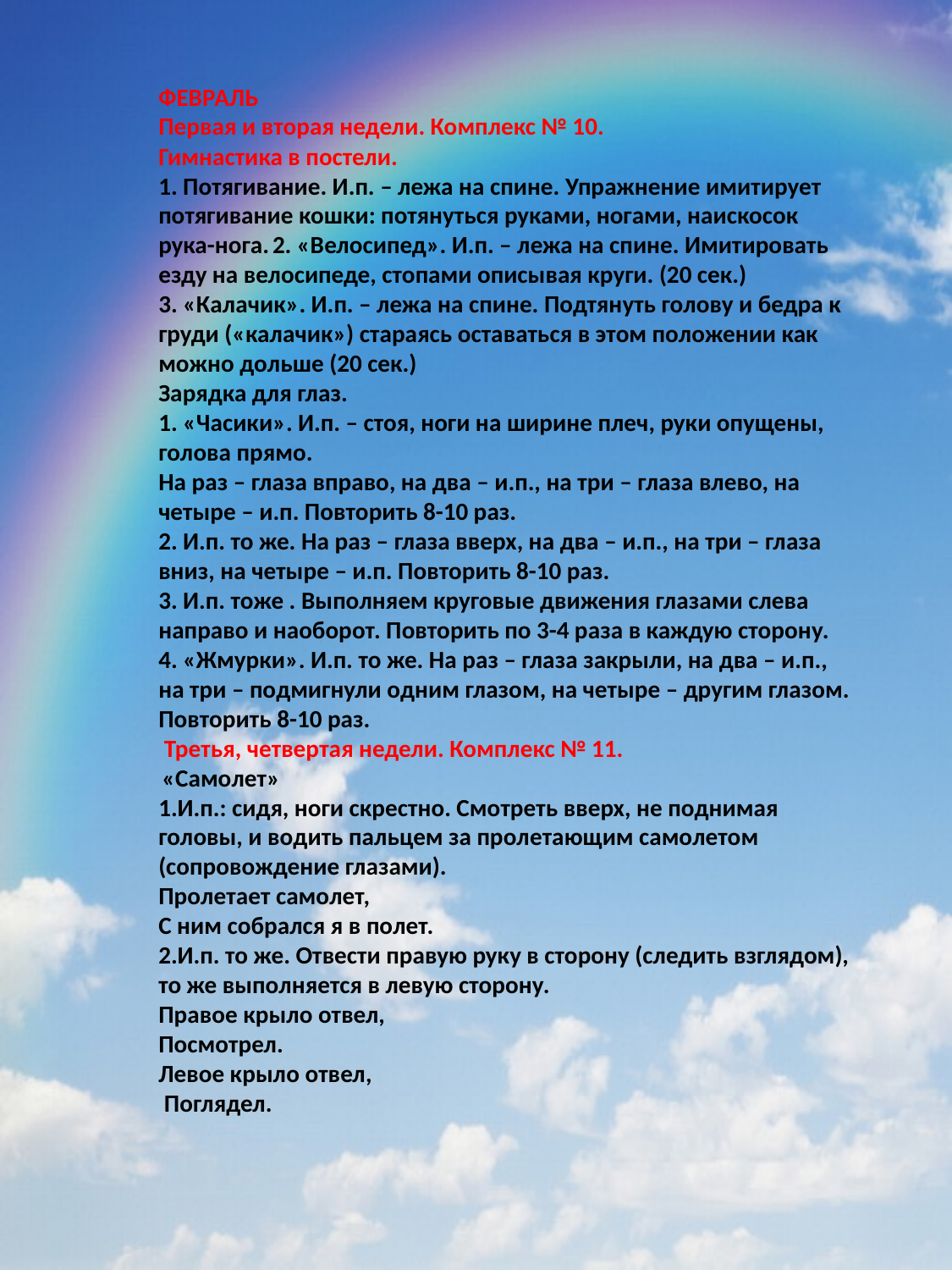

ФЕВРАЛЬ
Первая и вторая недели. Комплекс № 10.
Гимнастика в постели.
1. Потягивание. И.п. – лежа на спине. Упражнение имитирует потягивание кошки: потянуться руками, ногами, наискосок рука-нога. 2. «Велосипед». И.п. – лежа на спине. Имитировать езду на велосипеде, стопами описывая круги. (20 сек.)
3. «Калачик». И.п. – лежа на спине. Подтянуть голову и бедра к груди («калачик») стараясь оставаться в этом положении как можно дольше (20 сек.)
Зарядка для глаз.
1. «Часики». И.п. – стоя, ноги на ширине плеч, руки опущены, голова прямо.
На раз – глаза вправо, на два – и.п., на три – глаза влево, на четыре – и.п. Повторить 8-10 раз.
2. И.п. то же. На раз – глаза вверх, на два – и.п., на три – глаза вниз, на четыре – и.п. Повторить 8-10 раз.
3. И.п. тоже . Выполняем круговые движения глазами слева направо и наоборот. Повторить по 3-4 раза в каждую сторону.
4. «Жмурки». И.п. то же. На раз – глаза закрыли, на два – и.п., на три – подмигнули одним глазом, на четыре – другим глазом. Повторить 8-10 раз.
 Третья, четвертая недели. Комплекс № 11.
 «Самолет»
1.И.п.: сидя, ноги скрестно. Смотреть вверх, не поднимая головы, и во­дить пальцем за пролетающим самолетом (сопровождение глазами).
Пролетает самолет,
С ним собрался я в полет.
2.И.п. то же. Отвести правую руку в сторону (следить взглядом), то же выполняется в левую сторону.
Правое крыло отвел,
Посмотрел.
Левое крыло отвел,
 Поглядел.